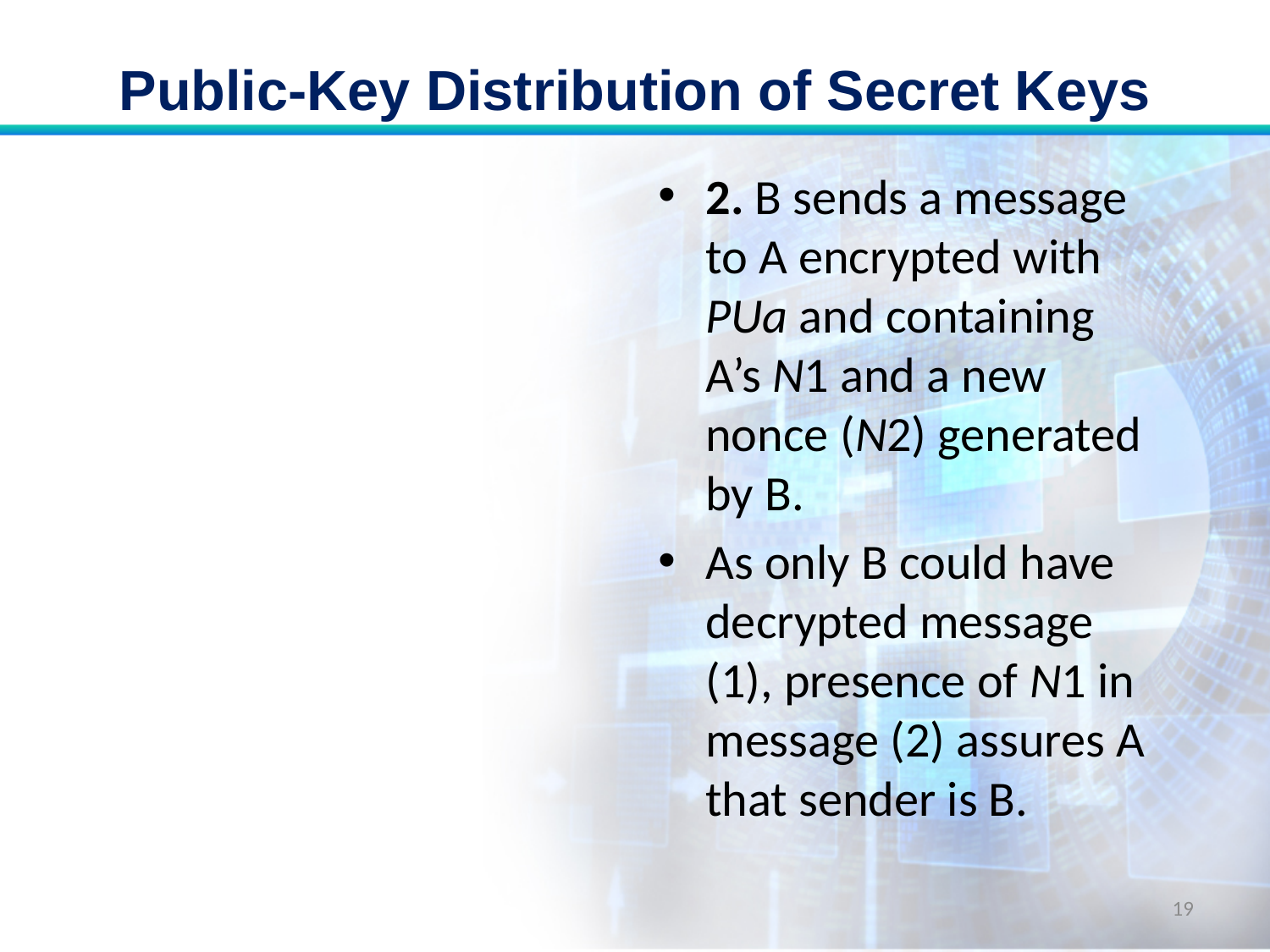

# Public-Key Distribution of Secret Keys
2. B sends a message to A encrypted with PUa and containing A’s N1 and a new nonce (N2) generated by B.
As only B could have decrypted message (1), presence of N1 in message (2) assures A that sender is B.
19